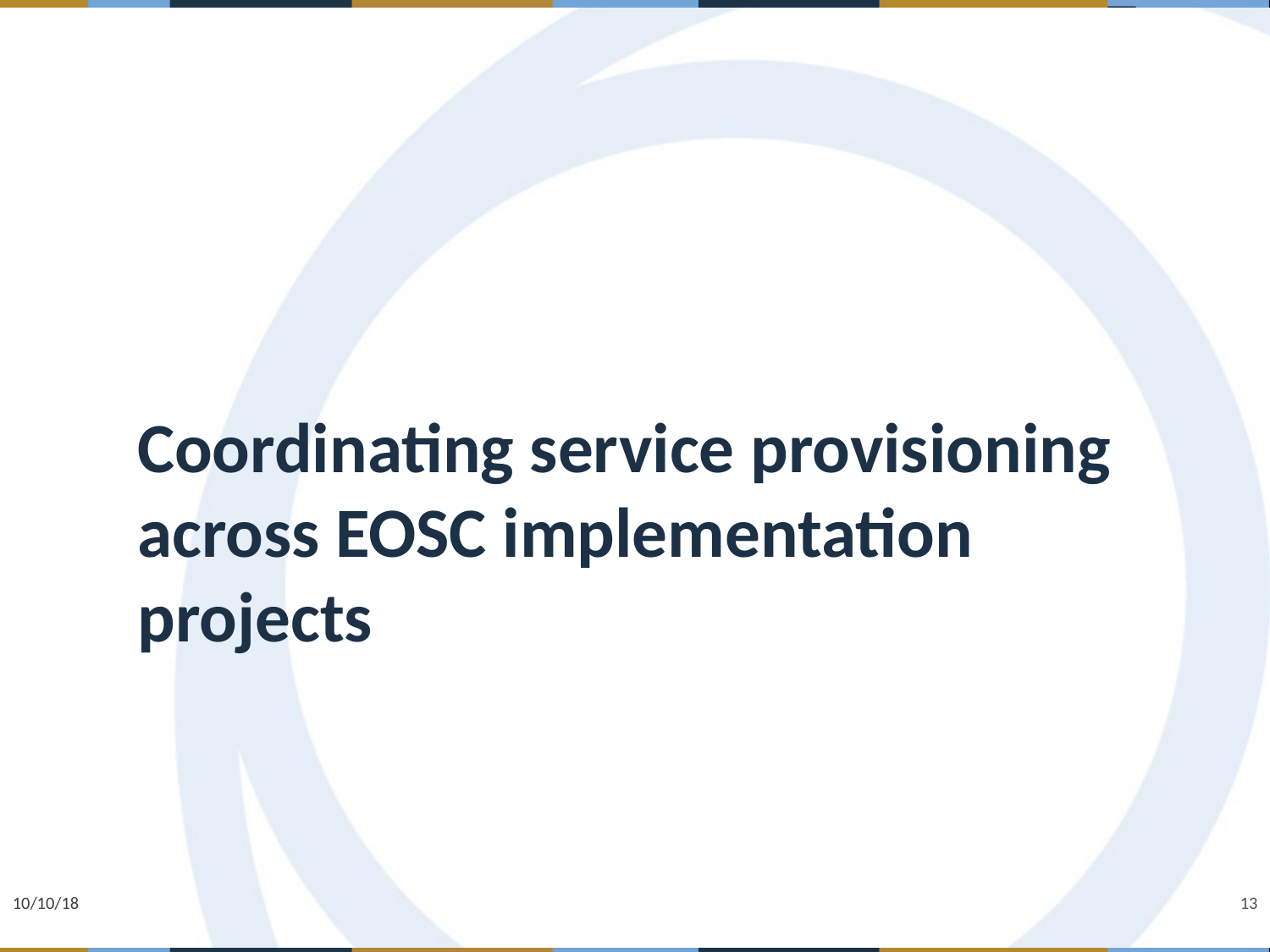

Coordinating service provisioning across EOSC implementation projects
10/10/18
13